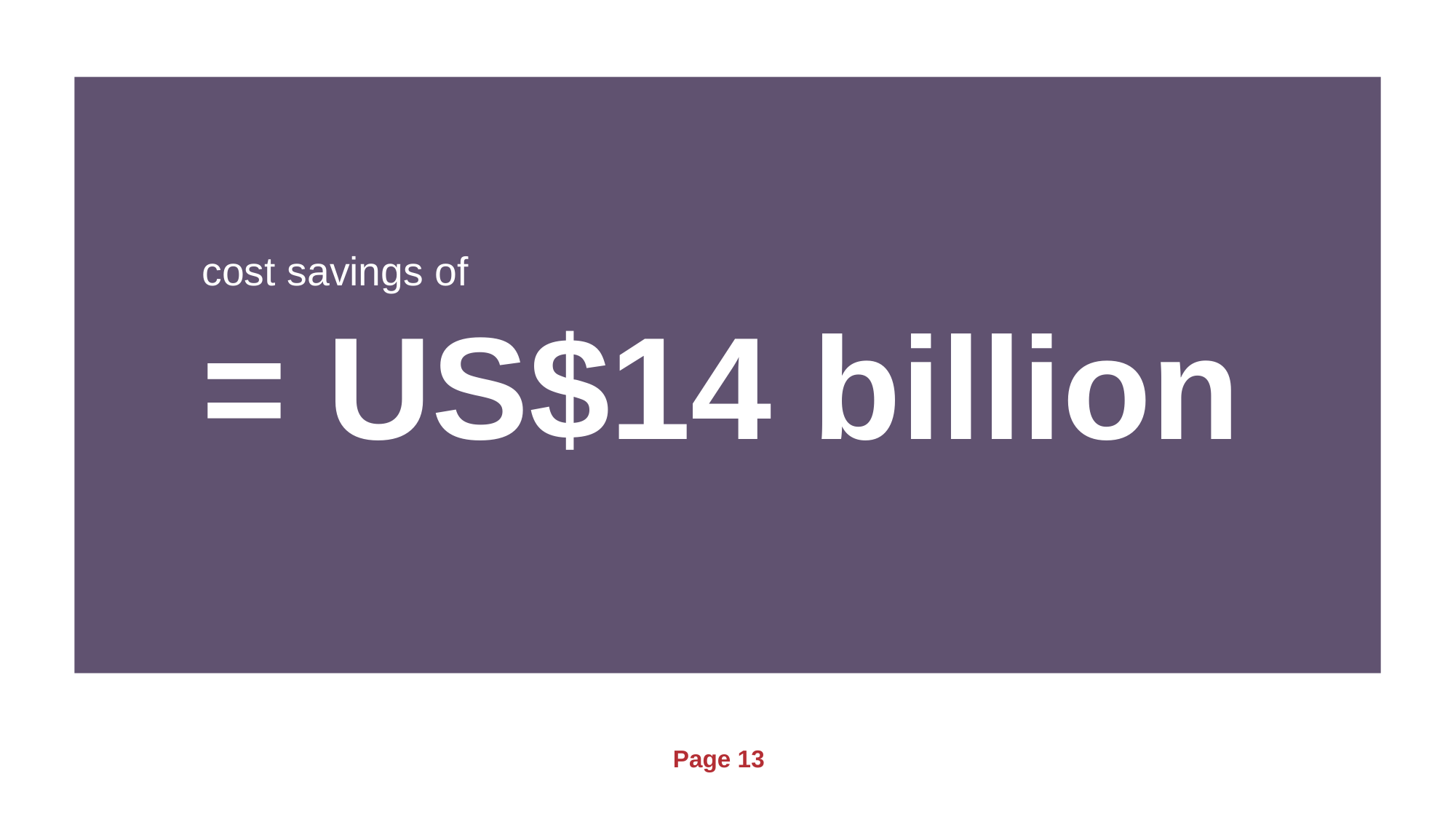

cost savings of
= US$14 billion
Page 13